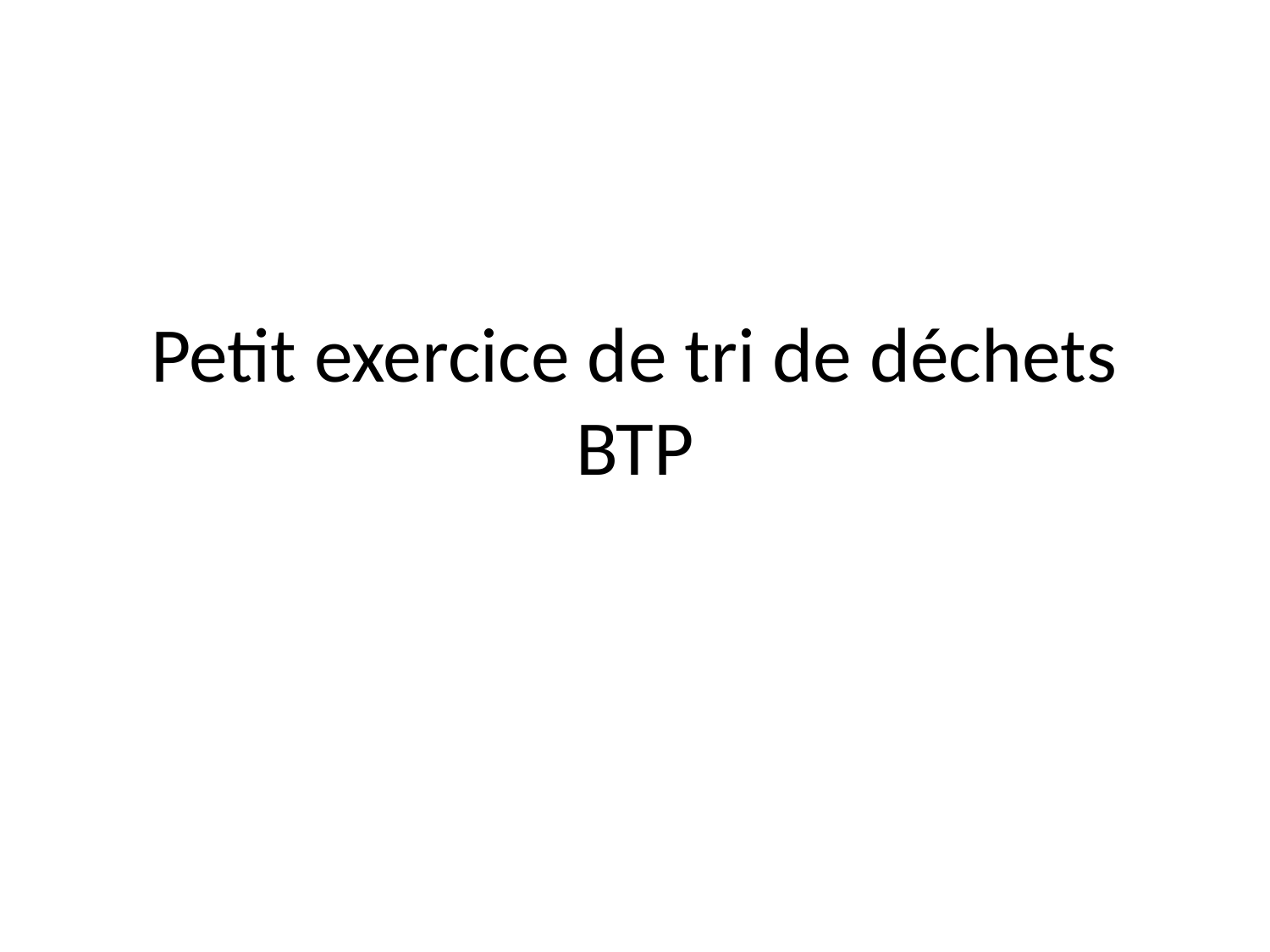

# Petit exercice de tri de déchets BTP